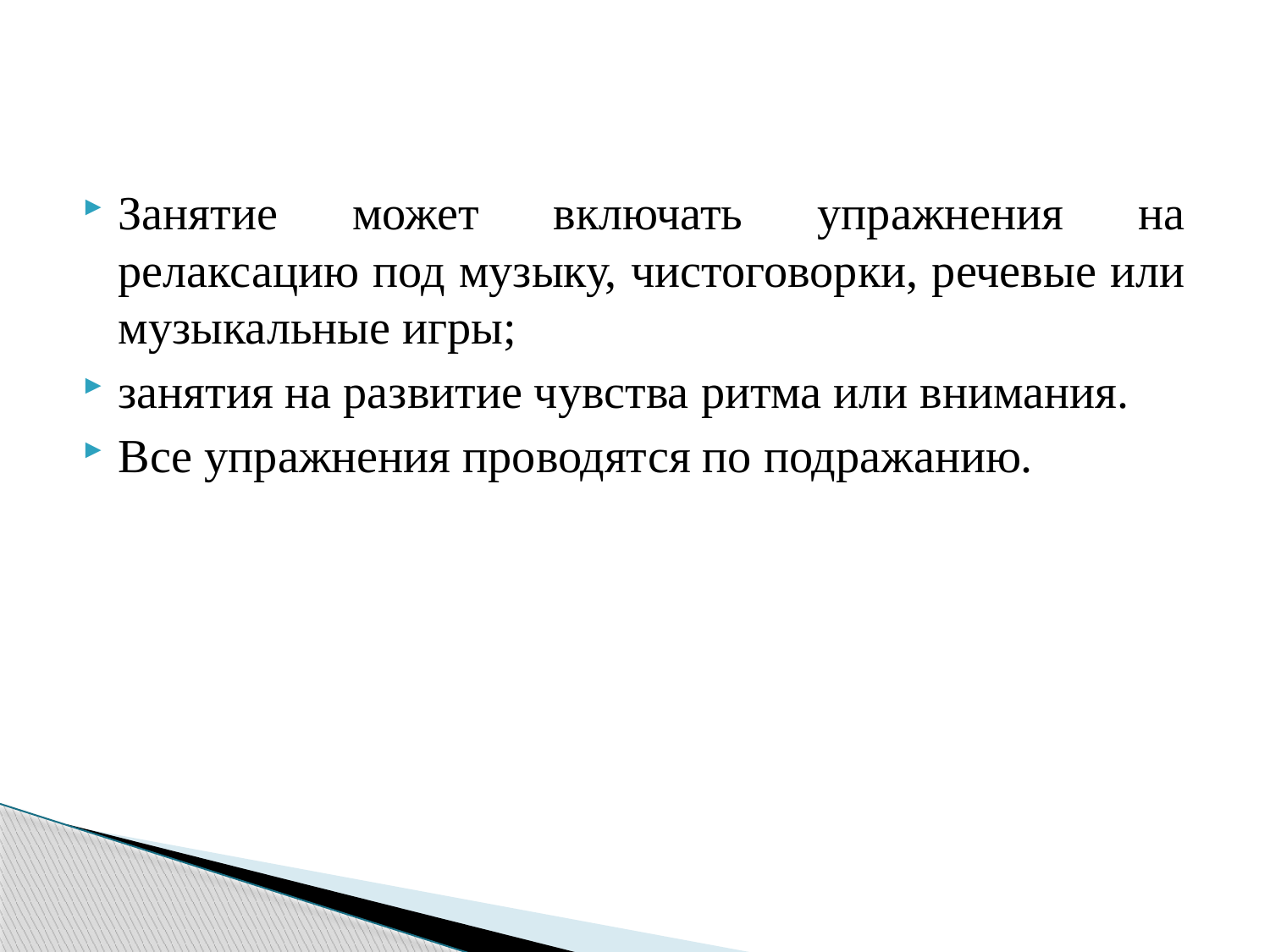

Занятие может включать упражнения на релаксацию под музыку, чистоговорки, речевые или музыкальные игры;
занятия на развитие чувства ритма или внимания.
Все упражнения проводятся по подражанию.